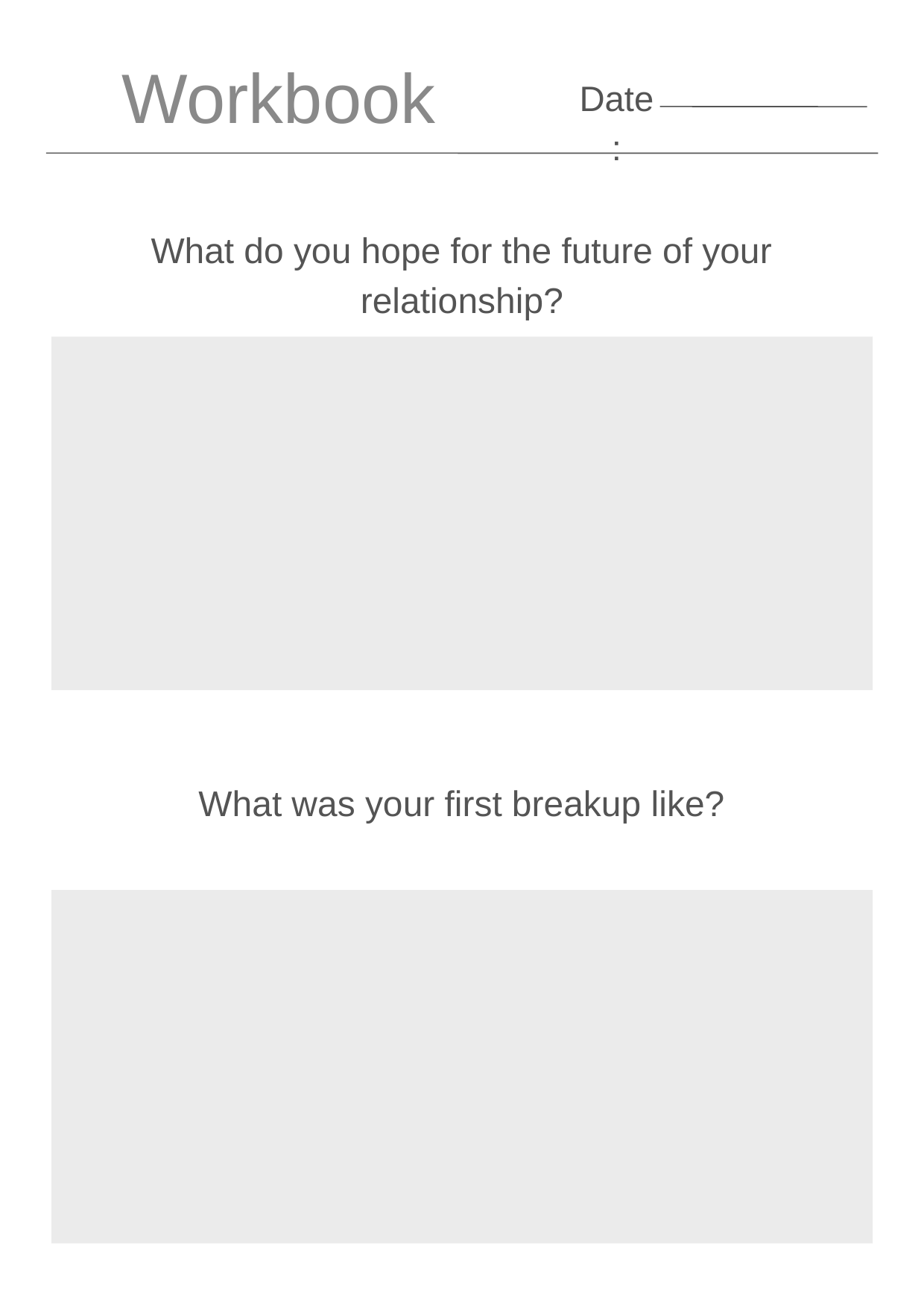

Workbook
Date:

What do you hope for the future of your relationship?

What was your first breakup like?